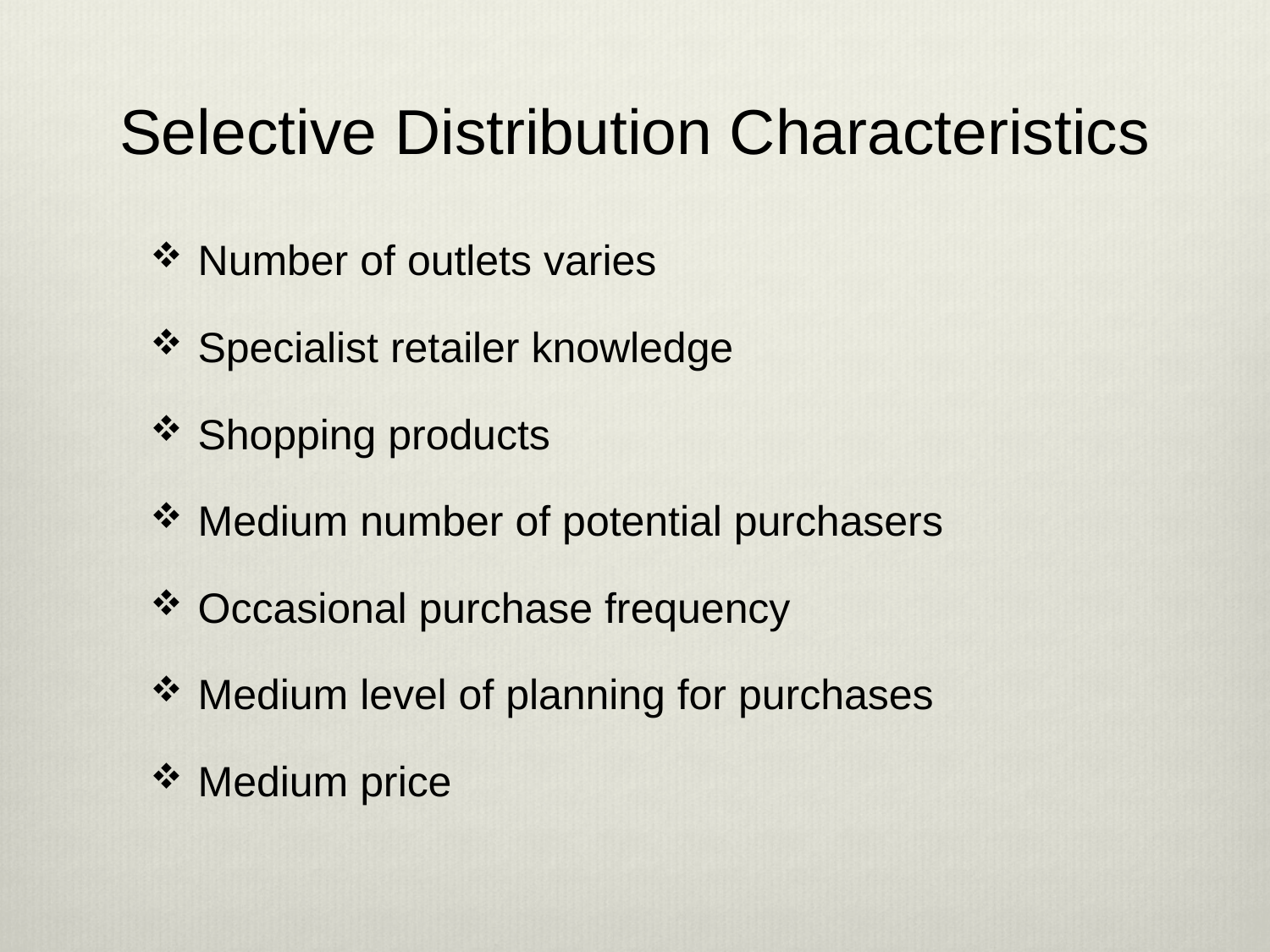

Selective Distribution Characteristics
Number of outlets varies

Specialist retailer knowledge

Shopping products

Medium number of potential purchasers

Occasional purchase frequency

Medium level of planning for purchases

Medium price